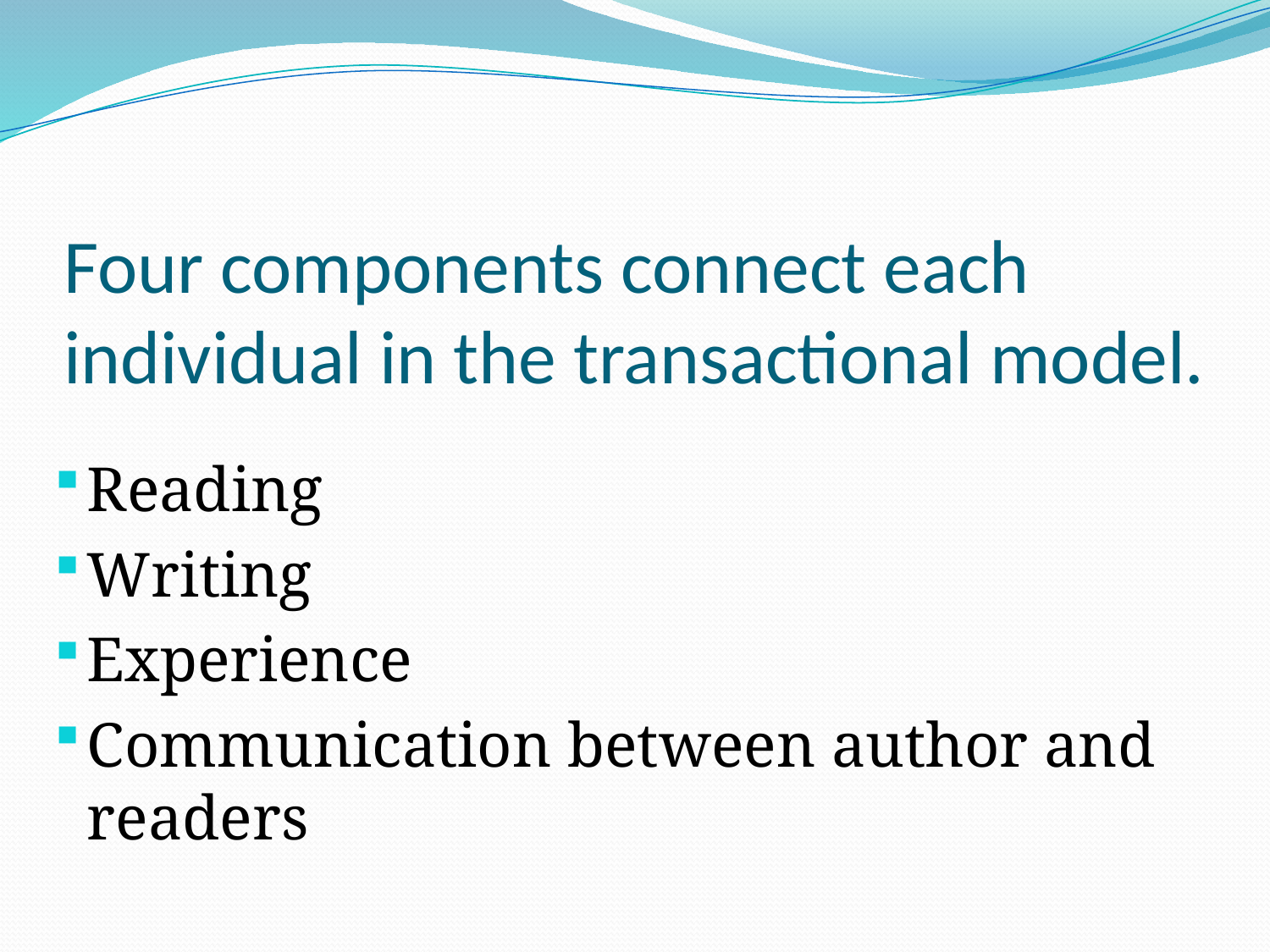

# Four components connect each individual in the transactional model.
Reading
Writing
Experience
Communication between author and readers